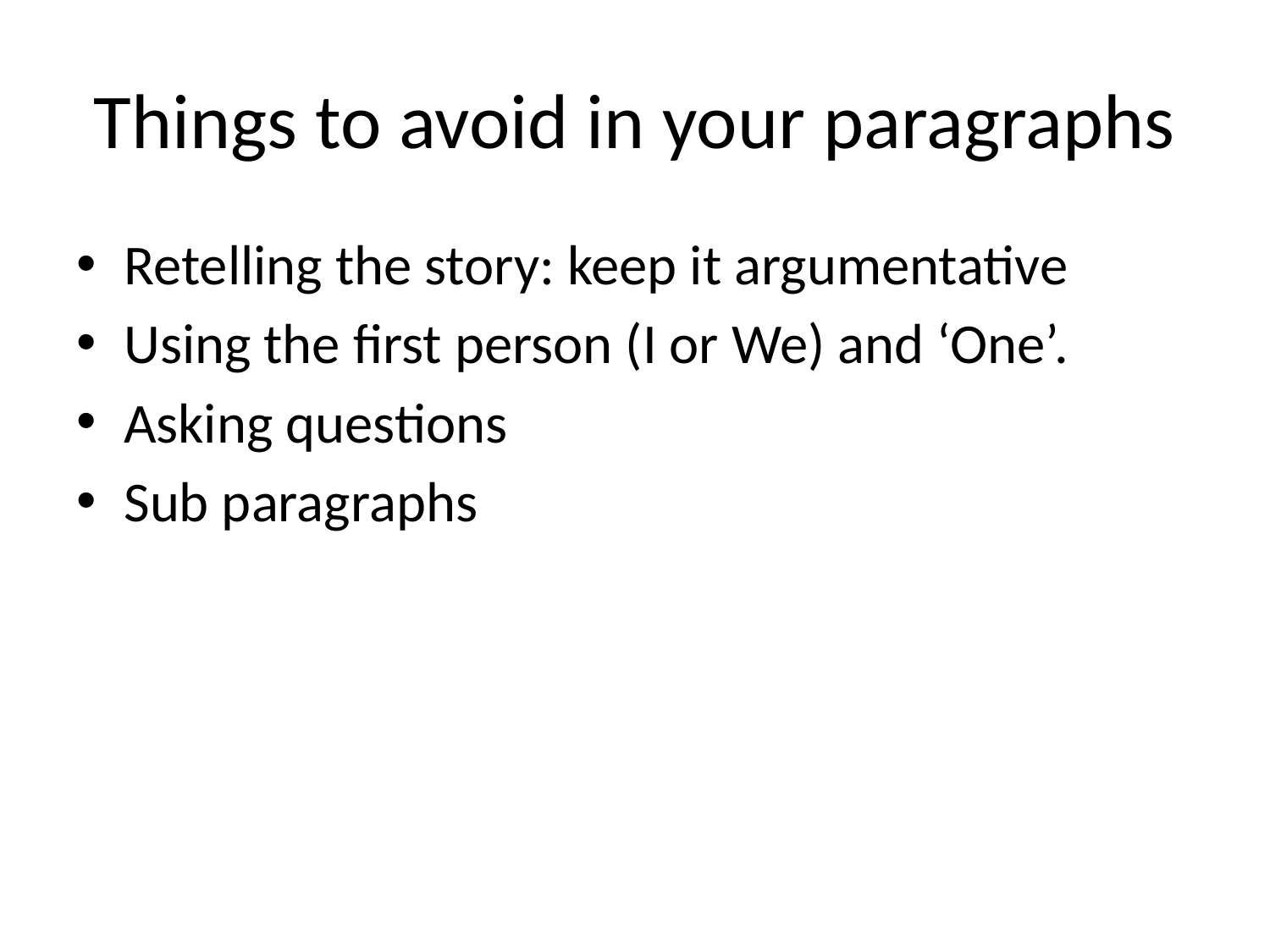

# Things to avoid in your paragraphs
Retelling the story: keep it argumentative
Using the first person (I or We) and ‘One’.
Asking questions
Sub paragraphs